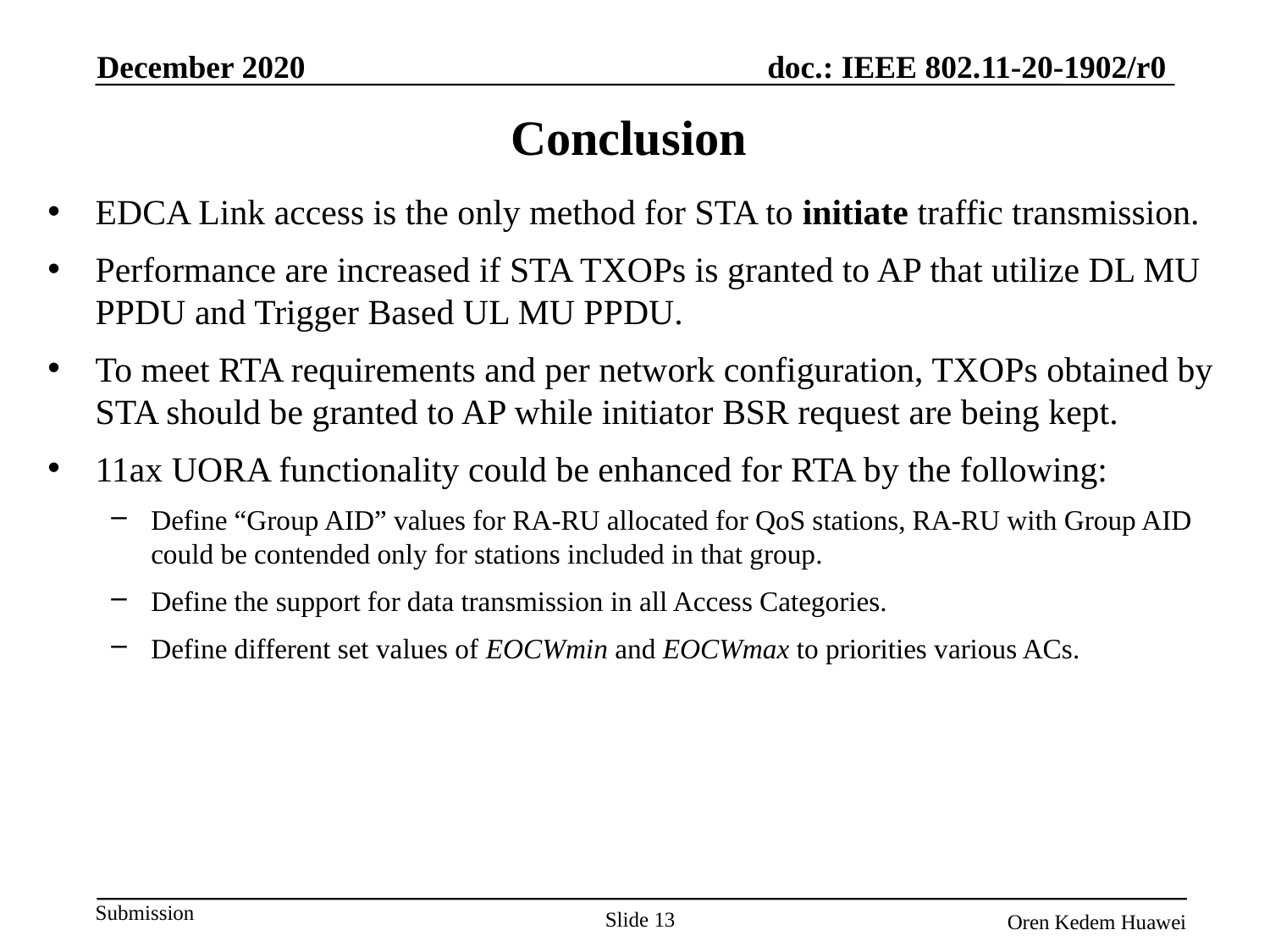

December 2020
# Conclusion
EDCA Link access is the only method for STA to initiate traffic transmission.
Performance are increased if STA TXOPs is granted to AP that utilize DL MU PPDU and Trigger Based UL MU PPDU.
To meet RTA requirements and per network configuration, TXOPs obtained by STA should be granted to AP while initiator BSR request are being kept.
11ax UORA functionality could be enhanced for RTA by the following:
Define “Group AID” values for RA-RU allocated for QoS stations, RA-RU with Group AID could be contended only for stations included in that group.
Define the support for data transmission in all Access Categories.
Define different set values of EOCWmin and EOCWmax to priorities various ACs.

Slide 13
Oren Kedem Huawei